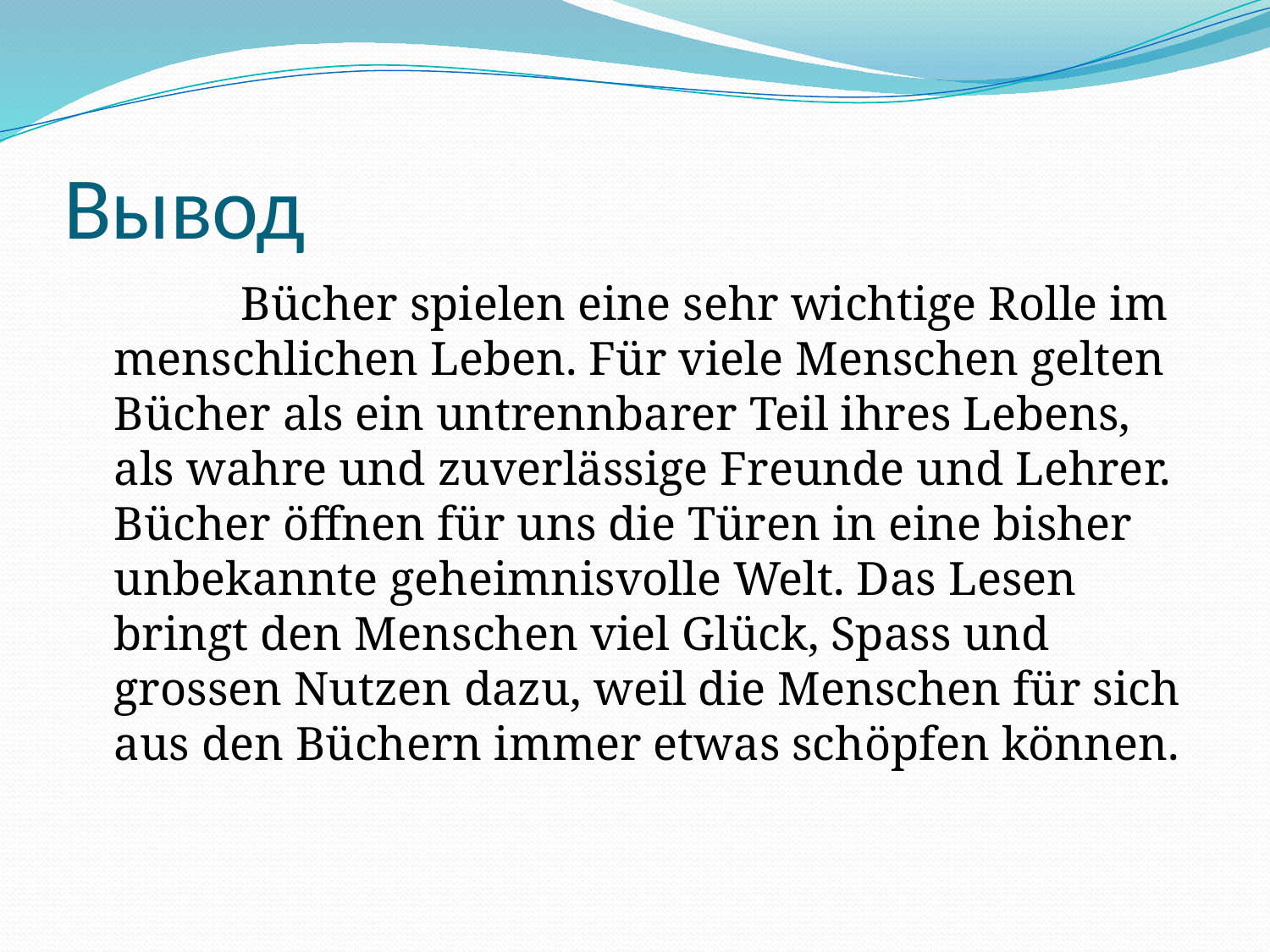

# Вывод
		Bücher spielen eine sehr wichtige Rolle im menschlichen Leben. Für viele Menschen gelten Bücher als ein untrennbarer Teil ihres Lebens, als wahre und zuverlässige Freunde und Lehrer. Bücher öffnen für uns die Türen in eine bisher unbekannte geheimnisvolle Welt. Das Lesen bringt den Menschen viel Glück, Spass und grossen Nutzen dazu, weil die Menschen für sich aus den Büchern immer etwas schöpfen können.